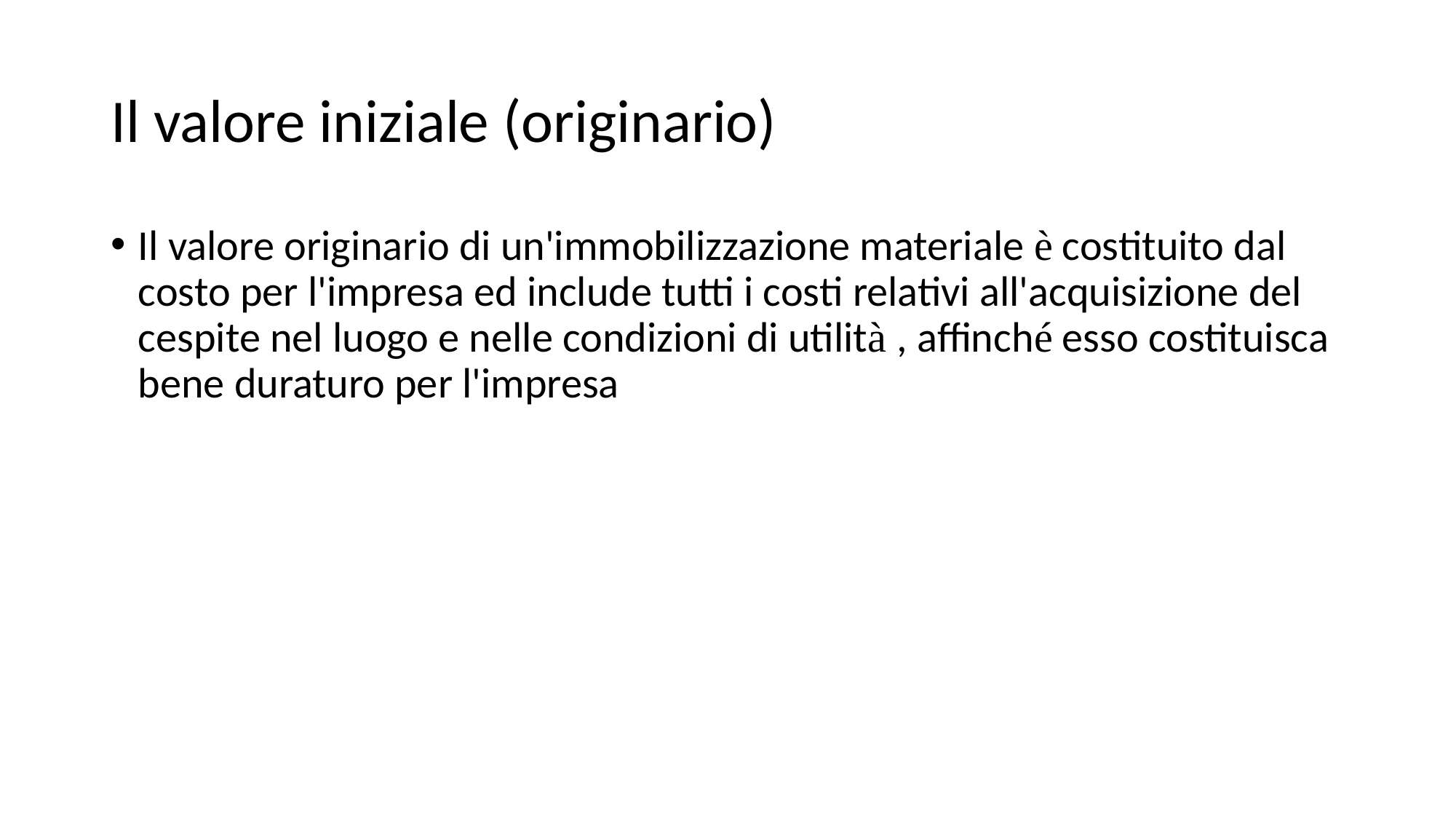

# Il valore iniziale (originario)
Il valore originario di un'immobilizzazione materiale è costituito dal costo per l'impresa ed include tutti i costi relativi all'acquisizione del cespite nel luogo e nelle condizioni di utilità , affinché esso costituisca bene duraturo per l'impresa